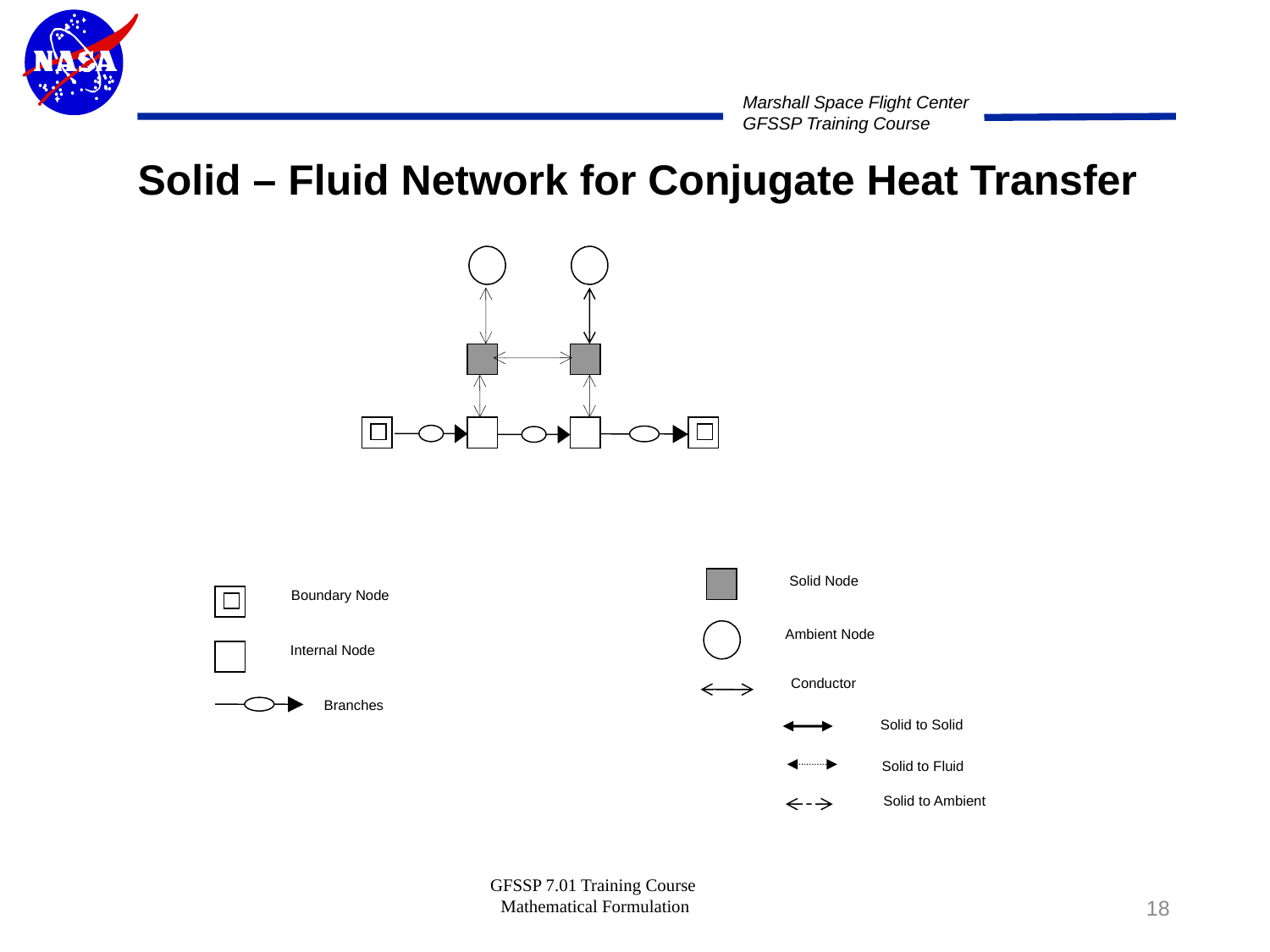

Solid – Fluid Network for Conjugate Heat Transfer

Solid Node

Boundary Node

Ambient Node

Internal Node

Conductor

Branches

Solid to Solid

Solid to Fluid

Solid to Ambient

GFSSP 7.01 Training Course  Mathematical Formulation
18